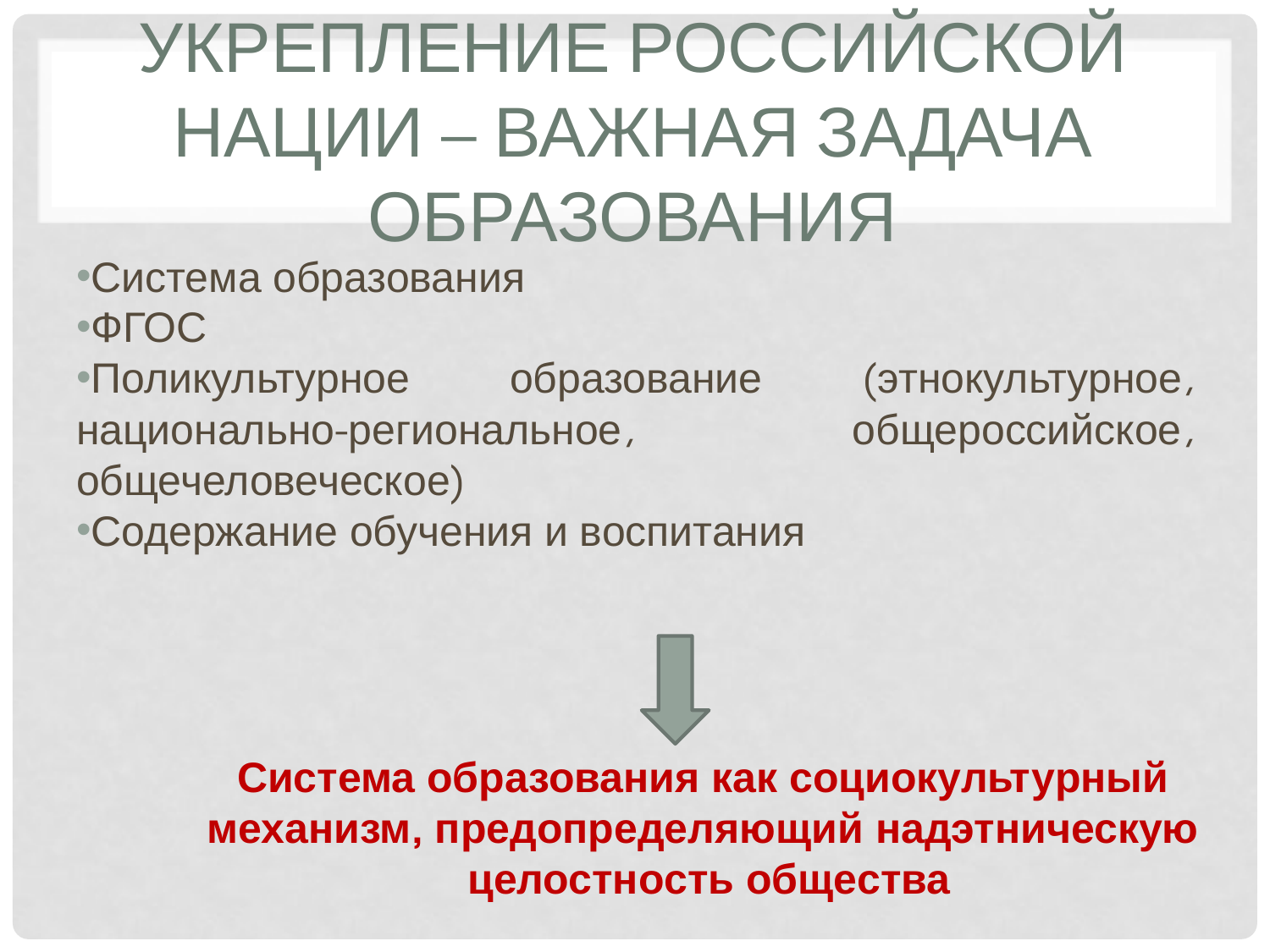

# Укрепление российской нации – важная задача образования
Система образования
ФГОС
Поликультурное образование (этнокультурное, национально-региональное, общероссийское, общечеловеческое)
Содержание обучения и воспитания

Система образования как социокультурный
механизм, предопределяющий надэтническую
целостность общества